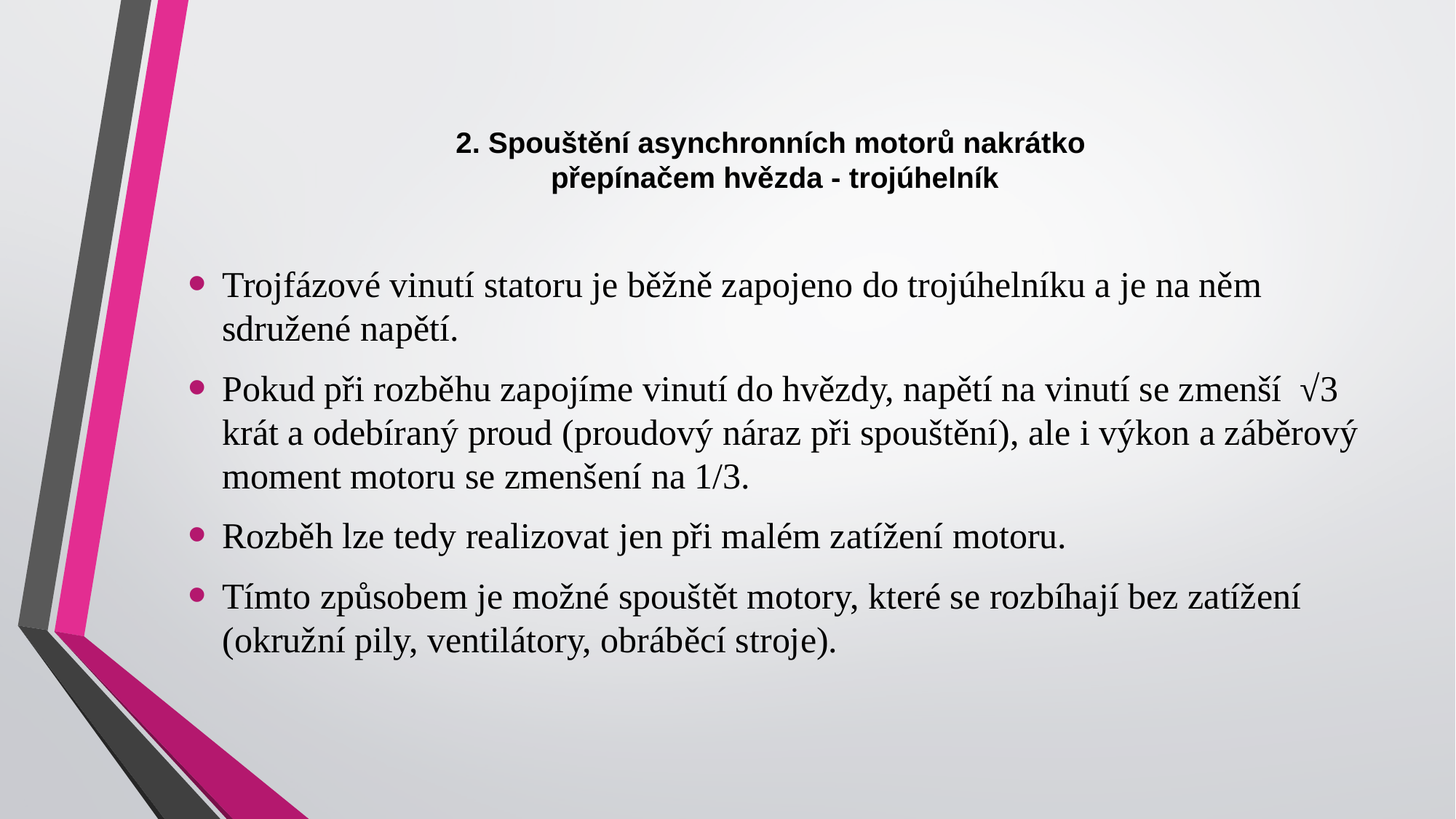

# 2. Spouštění asynchronních motorů nakrátko přepínačem hvězda - trojúhelník
Trojfázové vinutí statoru je běžně zapojeno do trojúhelníku a je na něm sdružené napětí.
Pokud při rozběhu zapojíme vinutí do hvězdy, napětí na vinutí se zmenší  √3 krát a odebíraný proud (proudový náraz při spouštění), ale i výkon a záběrový moment motoru se zmenšení na 1/3.
Rozběh lze tedy realizovat jen při malém zatížení motoru.
Tímto způsobem je možné spouštět motory, které se rozbíhají bez zatížení (okružní pily, ventilátory, obráběcí stroje).